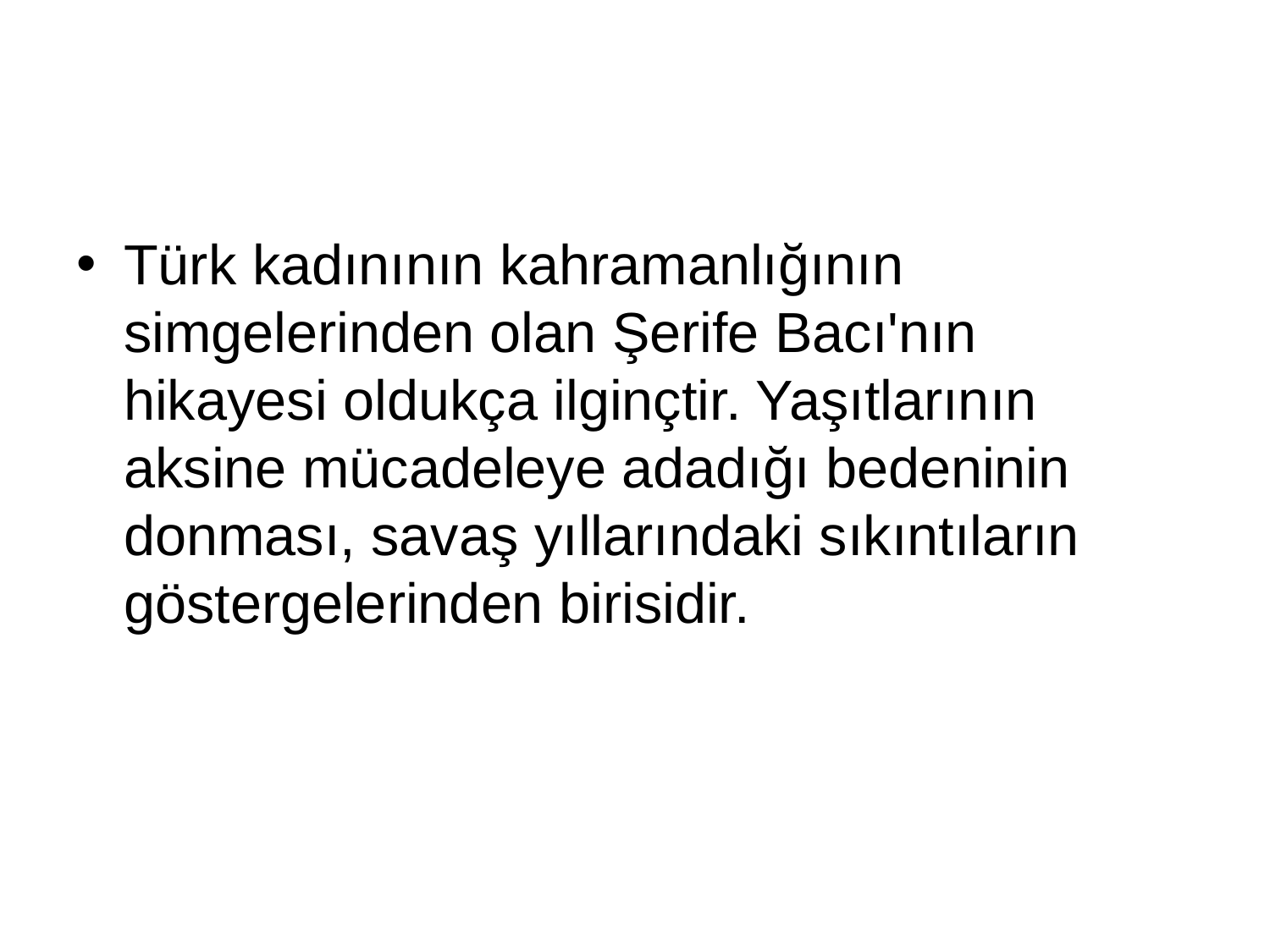

#
Türk kadınının kahramanlığının simgelerinden olan Şerife Bacı'nın hikayesi oldukça ilginçtir. Yaşıtlarının aksine mücadeleye adadığı bedeninin donması, savaş yıllarındaki sıkıntıların göstergelerinden birisidir.